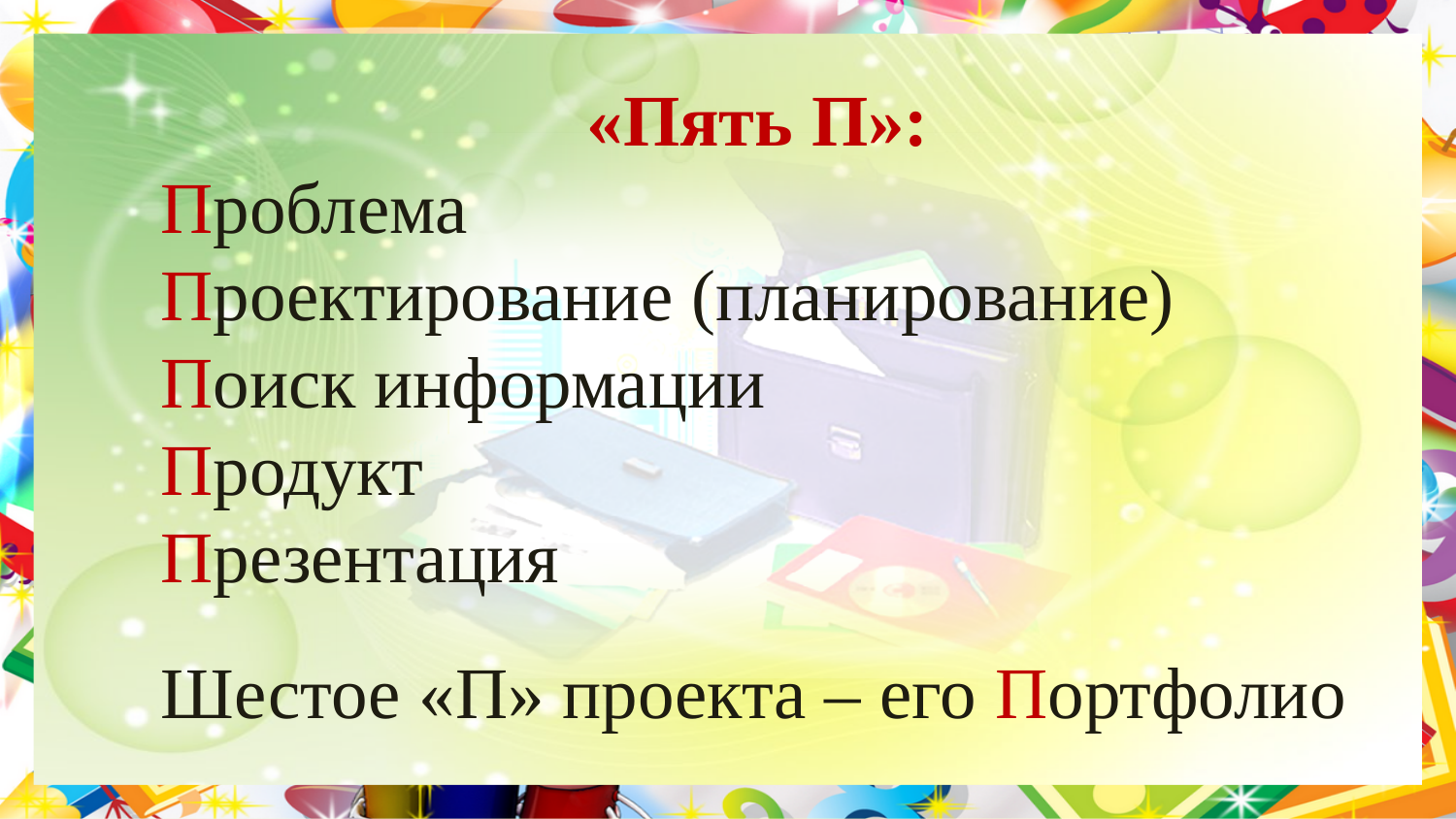

«Пять П»:
Проблема
Проектирование (планирование)
Поиск информации
Продукт
Презентация

Шестое «П» проекта – его Портфолио